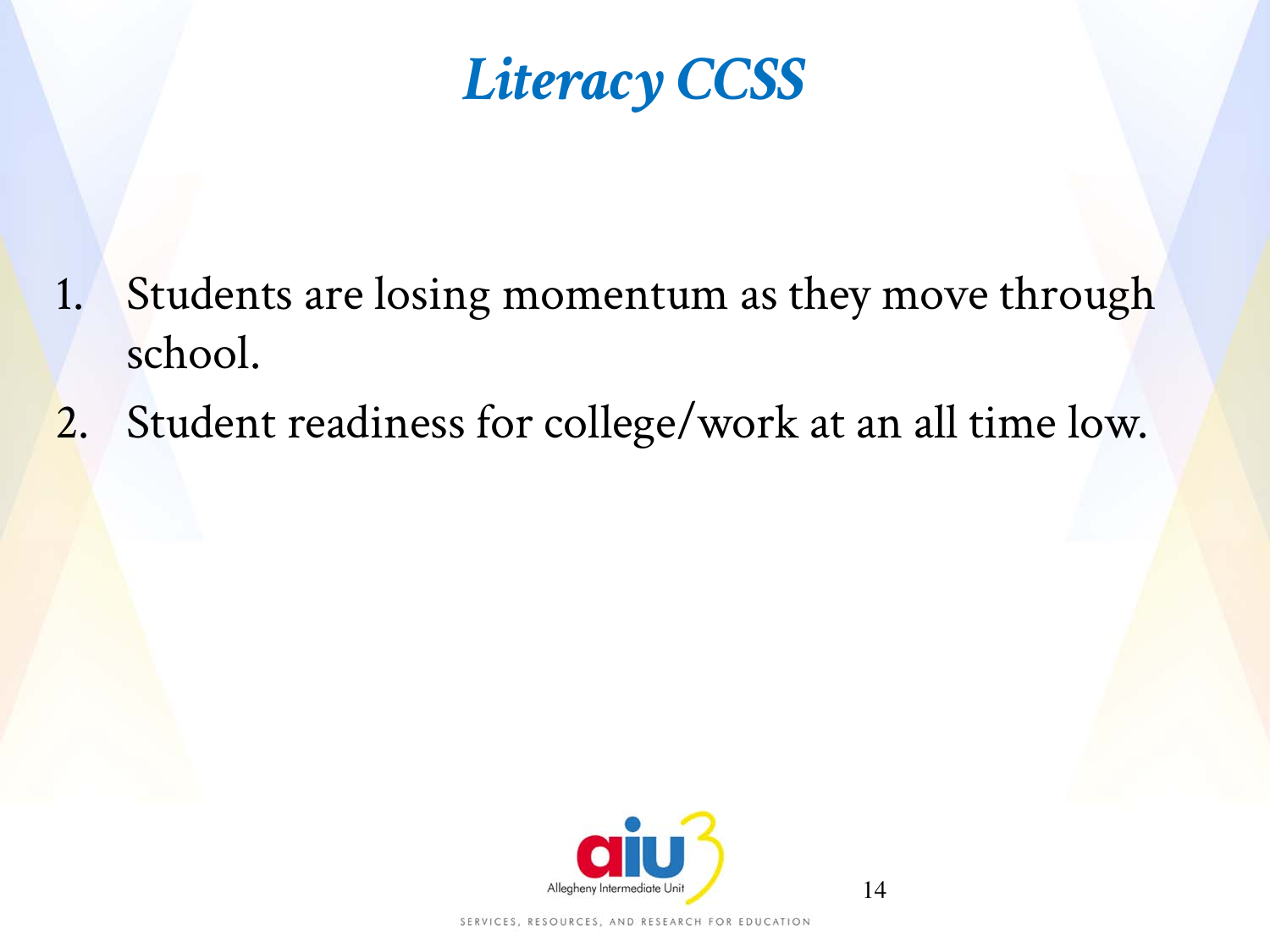

Literacy CCSS
Students are losing momentum as they move through school.
Student readiness for college/work at an all time low.

14